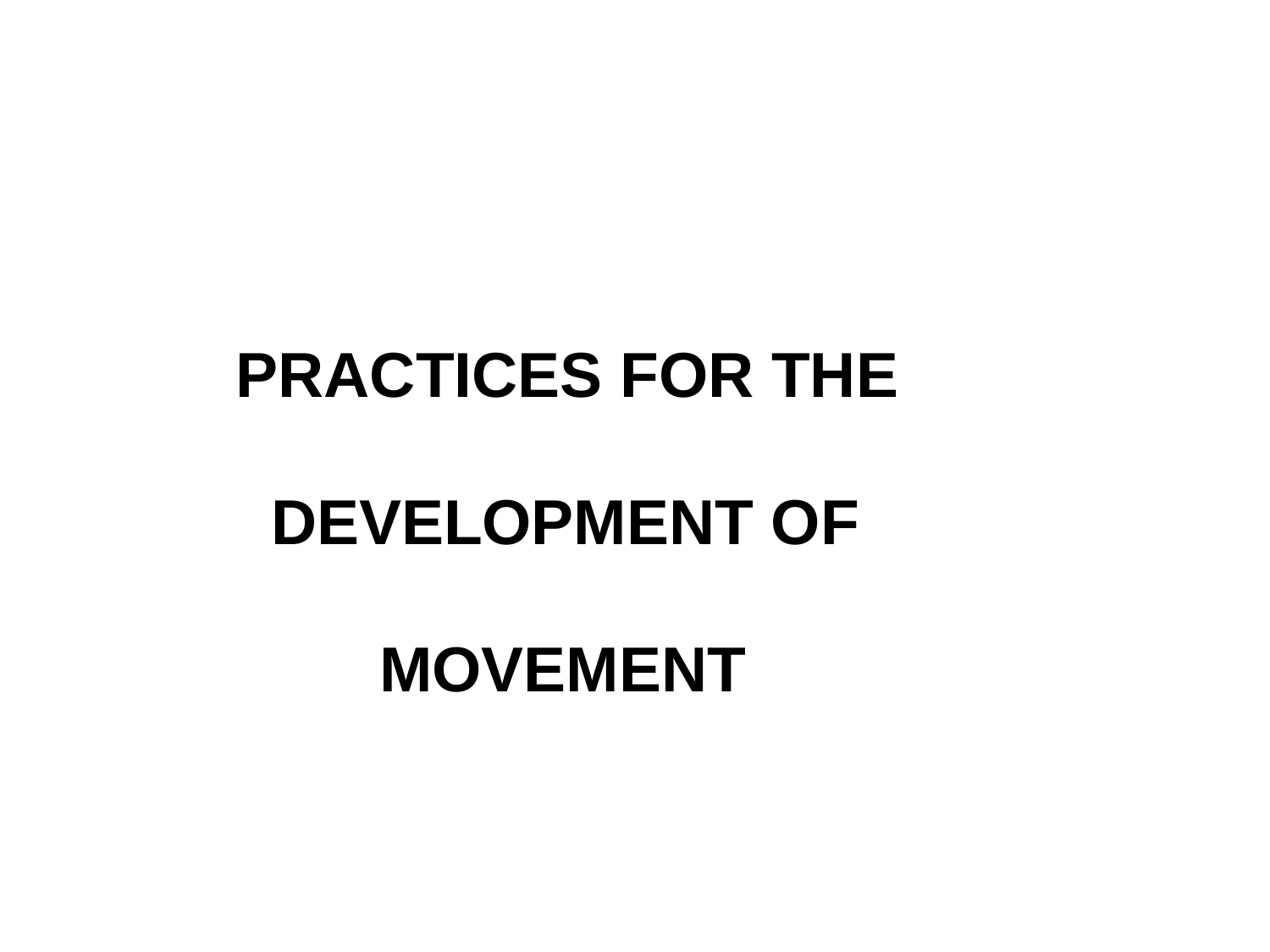

#

         PRACTICES FOR THE

           DEVELOPMENT OF

      		MOVEMENT